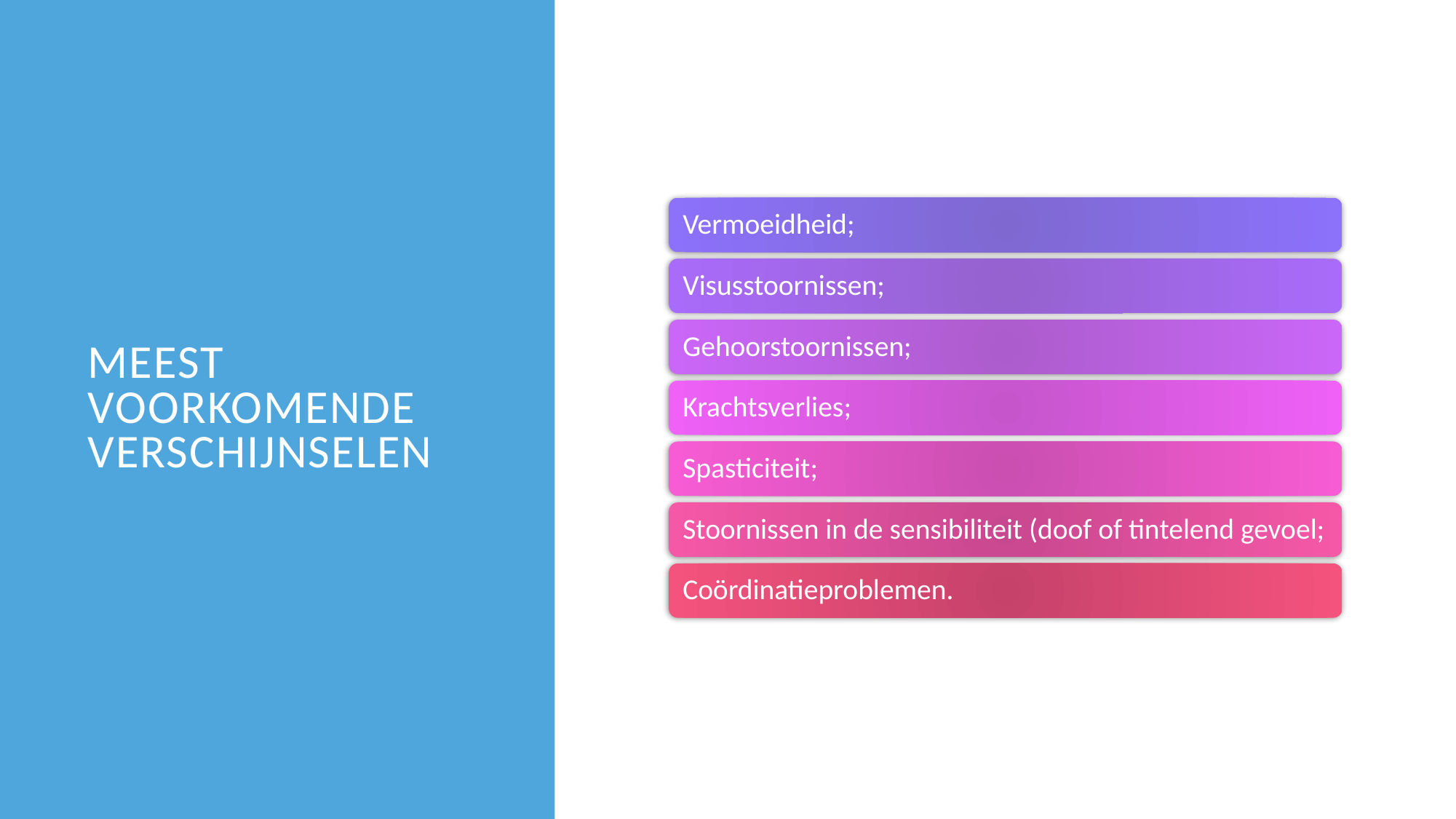

# Meest voorkomende verschijnselen
Vermoeidheid;
Visusstoornissen;
Gehoorstoornissen;
Krachtsverlies;
Spasticiteit;
Stoornissen in de sensibiliteit (doof of tintelend gevoel;
Coördinatieproblemen.